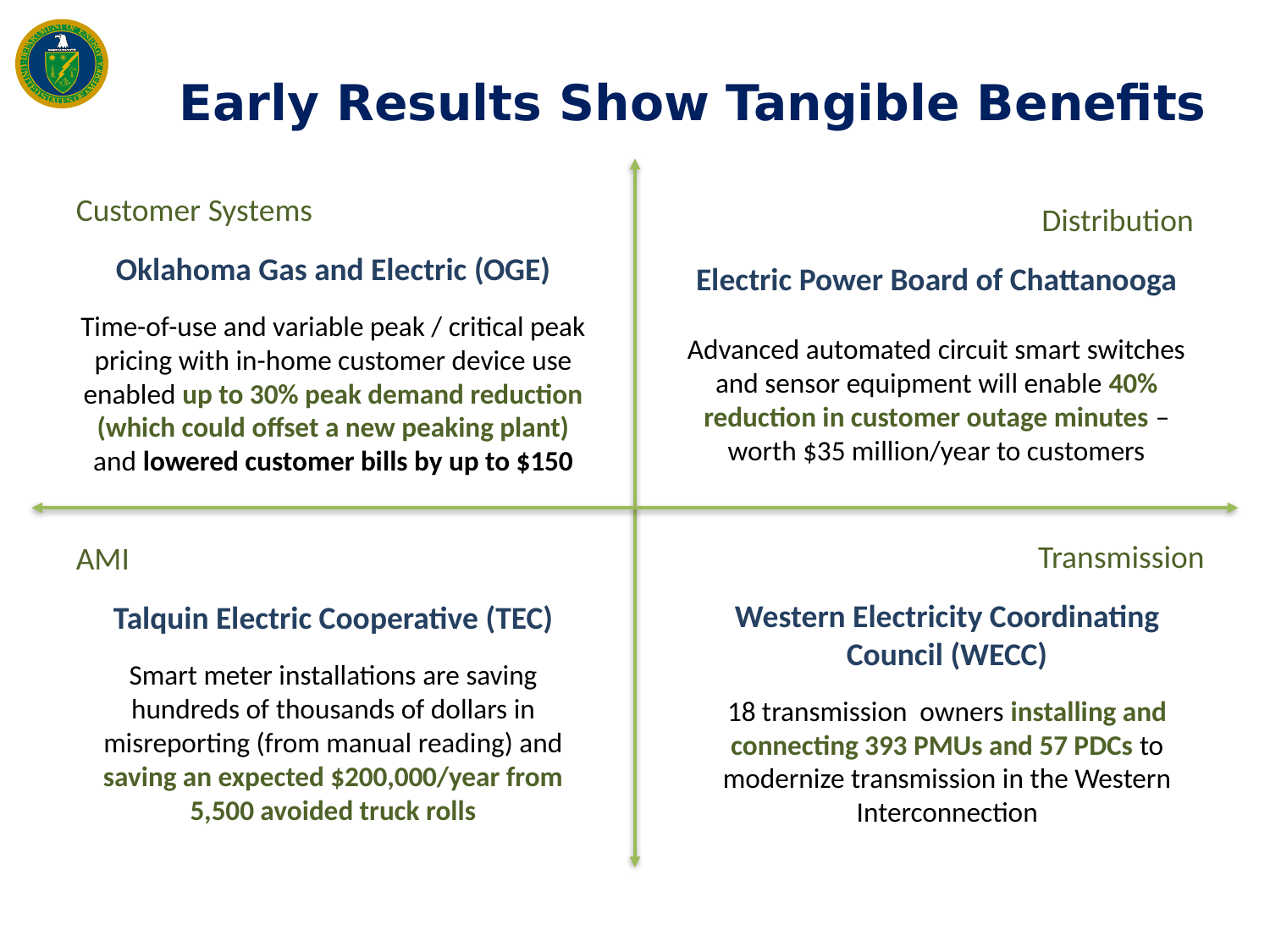

# Early Results Show Tangible Benefits
Customer Systems
Oklahoma Gas and Electric (OGE)
Time-of-use and variable peak / critical peak pricing with in-home customer device use enabled up to 30% peak demand reduction (which could offset a new peaking plant) and lowered customer bills by up to $150
Distribution
Electric Power Board of Chattanooga

Advanced automated circuit smart switches and sensor equipment will enable 40% reduction in customer outage minutes – worth $35 million/year to customers
AMI
Talquin Electric Cooperative (TEC)
Smart meter installations are saving hundreds of thousands of dollars in misreporting (from manual reading) and saving an expected $200,000/year from 5,500 avoided truck rolls
Transmission
Western Electricity Coordinating Council (WECC)
18 transmission  owners installing and connecting 393 PMUs and 57 PDCs to modernize transmission in the Western Interconnection